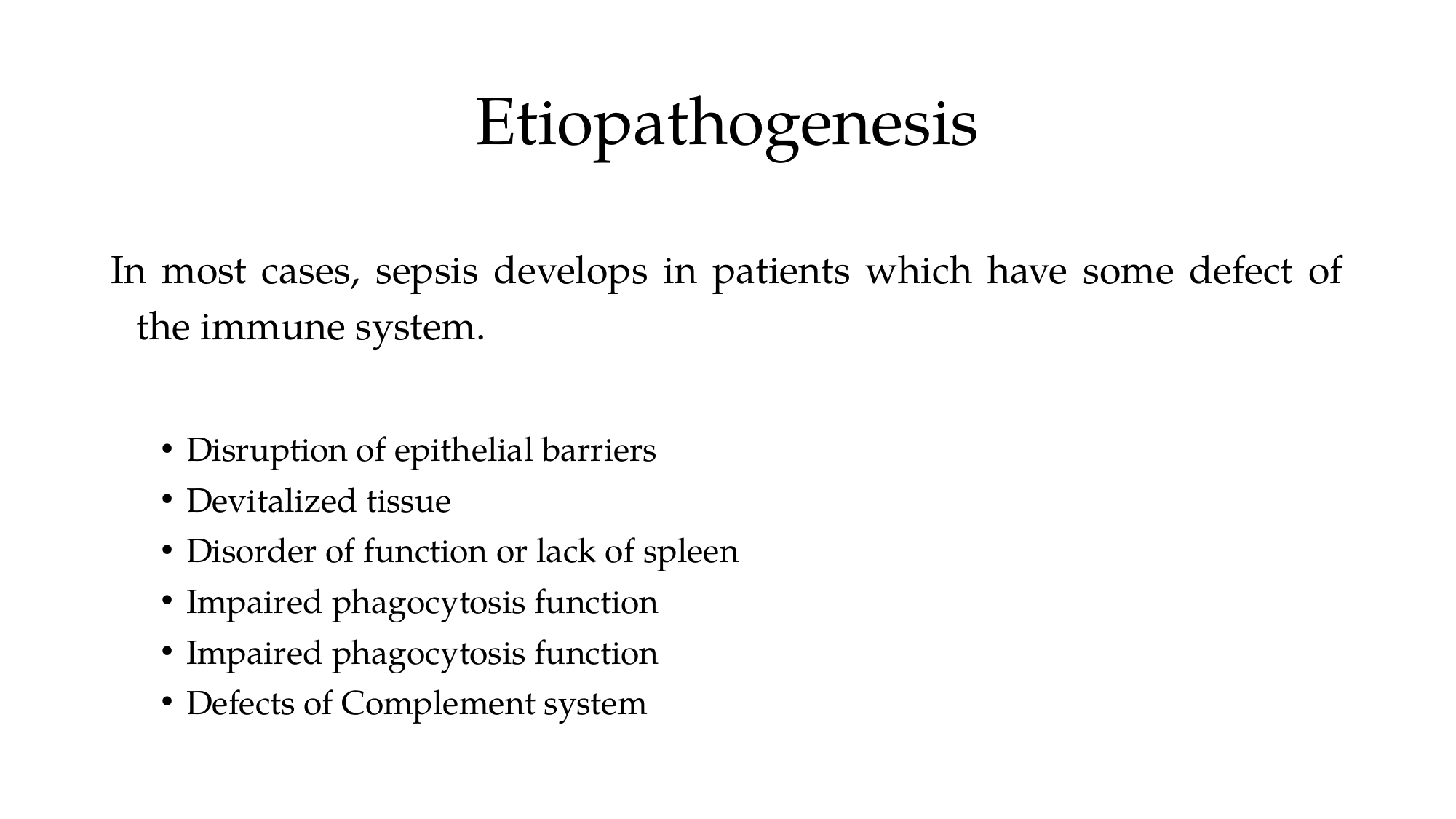

# Etiopathogenesis
In most cases, sepsis develops in patients which have some defect of the immune system.

Disruption of epithelial barriers
Devitalized tissue
Disorder of function or lack of spleen
Impaired phagocytosis function
Impaired phagocytosis function
Defects of Complement system